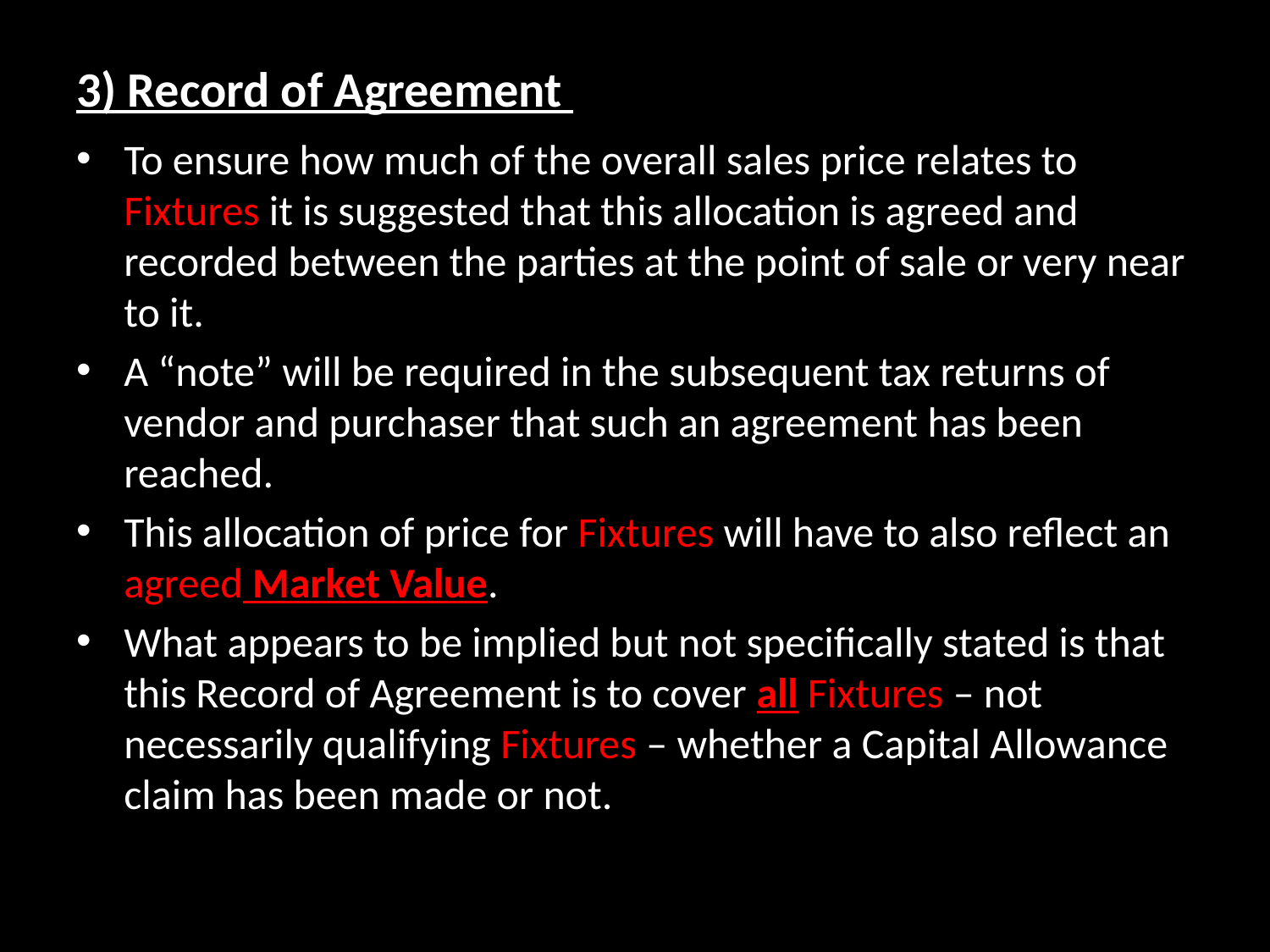

# 3) Record of Agreement
To ensure how much of the overall sales price relates to Fixtures it is suggested that this allocation is agreed and recorded between the parties at the point of sale or very near to it.
A “note” will be required in the subsequent tax returns of vendor and purchaser that such an agreement has been reached.
This allocation of price for Fixtures will have to also reflect an agreed Market Value.
What appears to be implied but not specifically stated is that this Record of Agreement is to cover all Fixtures – not necessarily qualifying Fixtures – whether a Capital Allowance claim has been made or not.